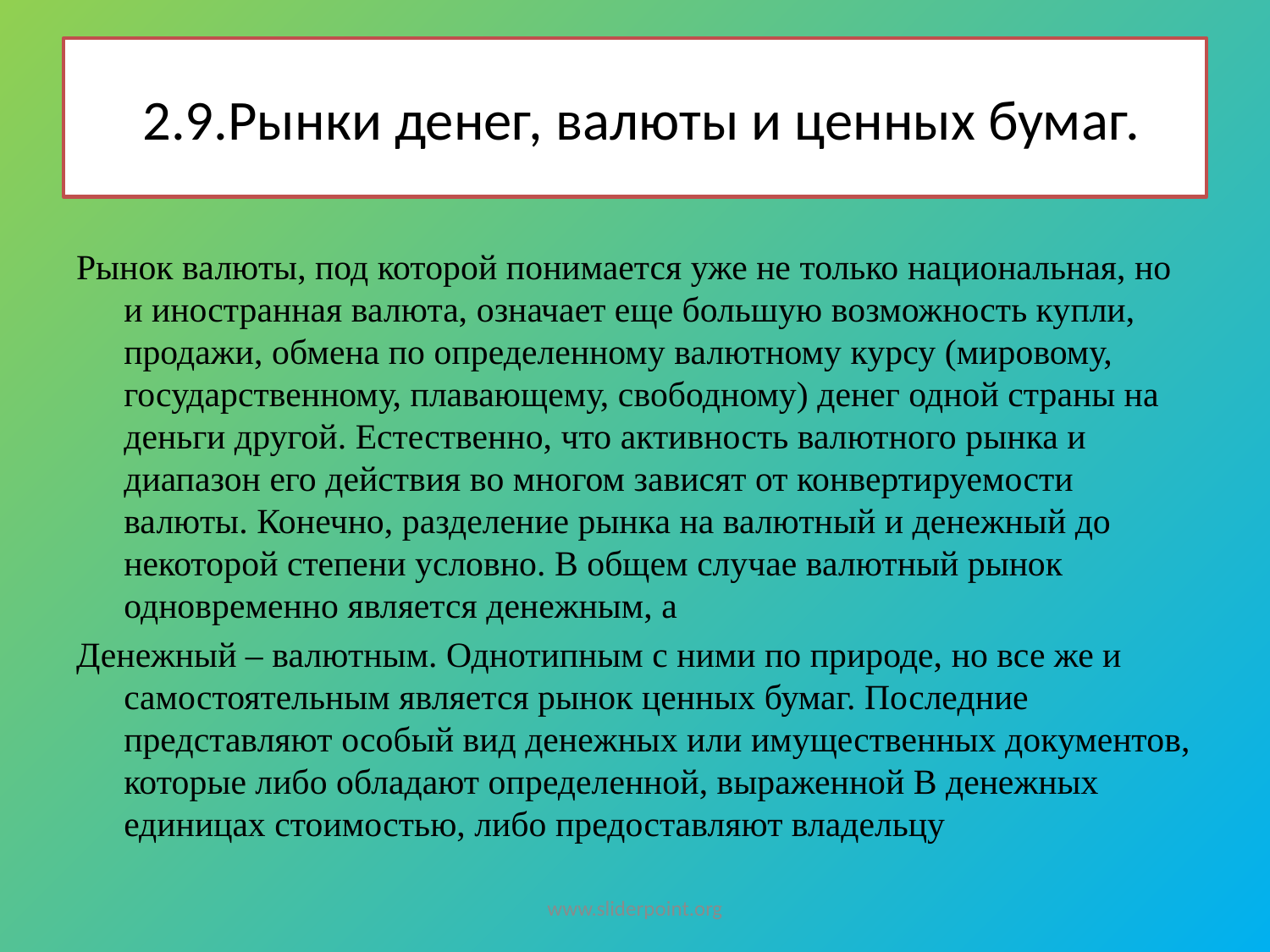

# 2.9.Рынки денег, валюты и ценных бумаг.

Рынок валюты, под которой понимается уже не только национальная, но и иностранная валюта, означает еще большую возможность купли, продажи, обмена по определенному валютному курсу (мировому, государственному, плавающему, свободному) денег одной страны на деньги другой. Естественно, что активность валютного рынка и диапазон его действия во многом зависят от конвертируемости валюты. Конечно, разделение рынка на валютный и денежный до некоторой степени условно. В общем случае валютный рынок одновременно является денежным, а
Денежный – валютным. Однотипным с ними по природе, но все же и самостоятельным является рынок ценных бумаг. Последние представляют особый вид денежных или имущественных документов, которые либо обладают определенной, выраженной В денежных единицах стоимостью, либо предоставляют владельцу

www.sliderpoint.org